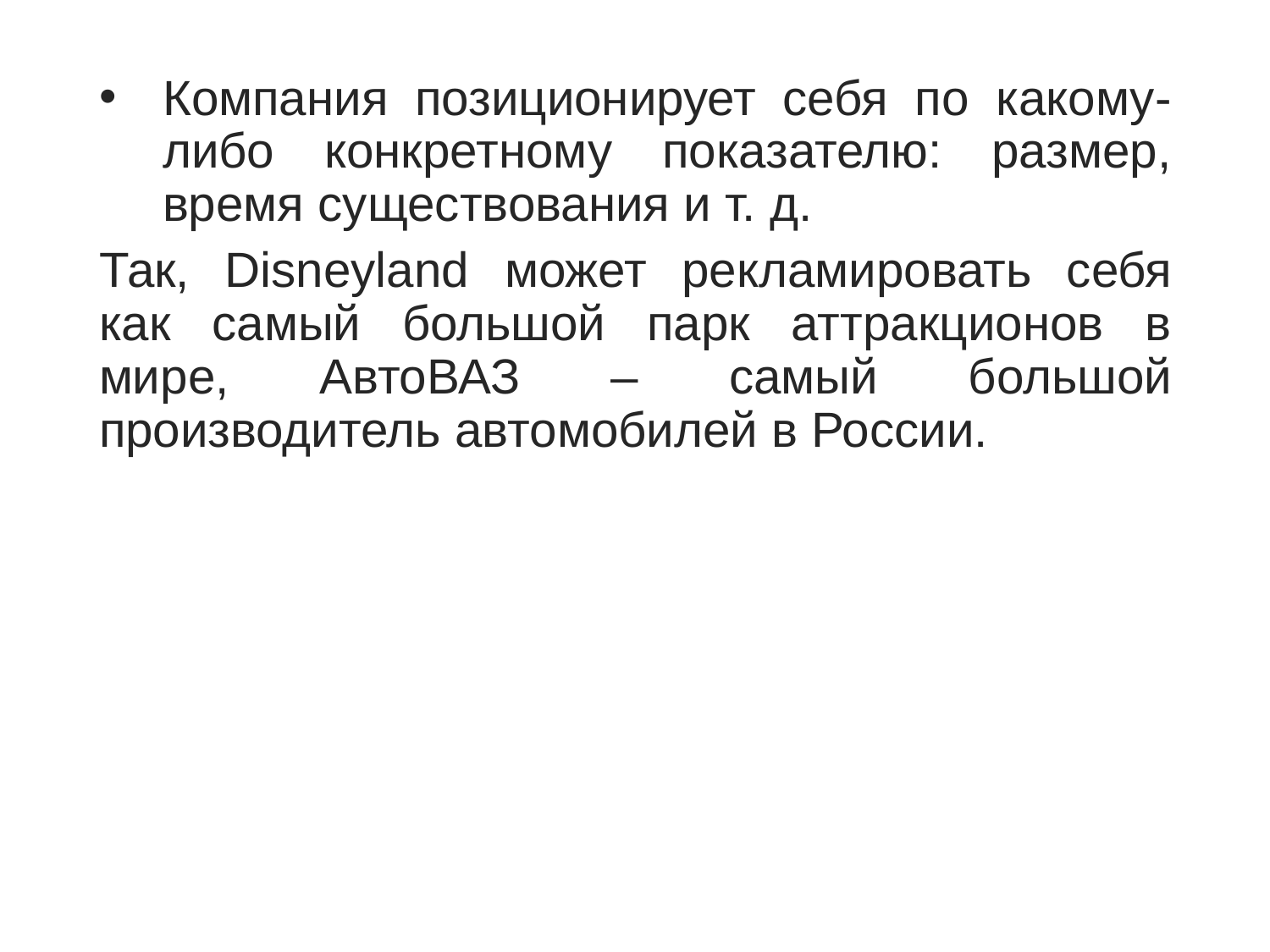

Компания позиционирует себя по какому-либо конкретному показателю: размер, время существования и т. д.
Так, Disneyland может рекламировать себя как самый большой парк аттракционов в мире, АвтоВАЗ – самый большой производитель автомобилей в России.